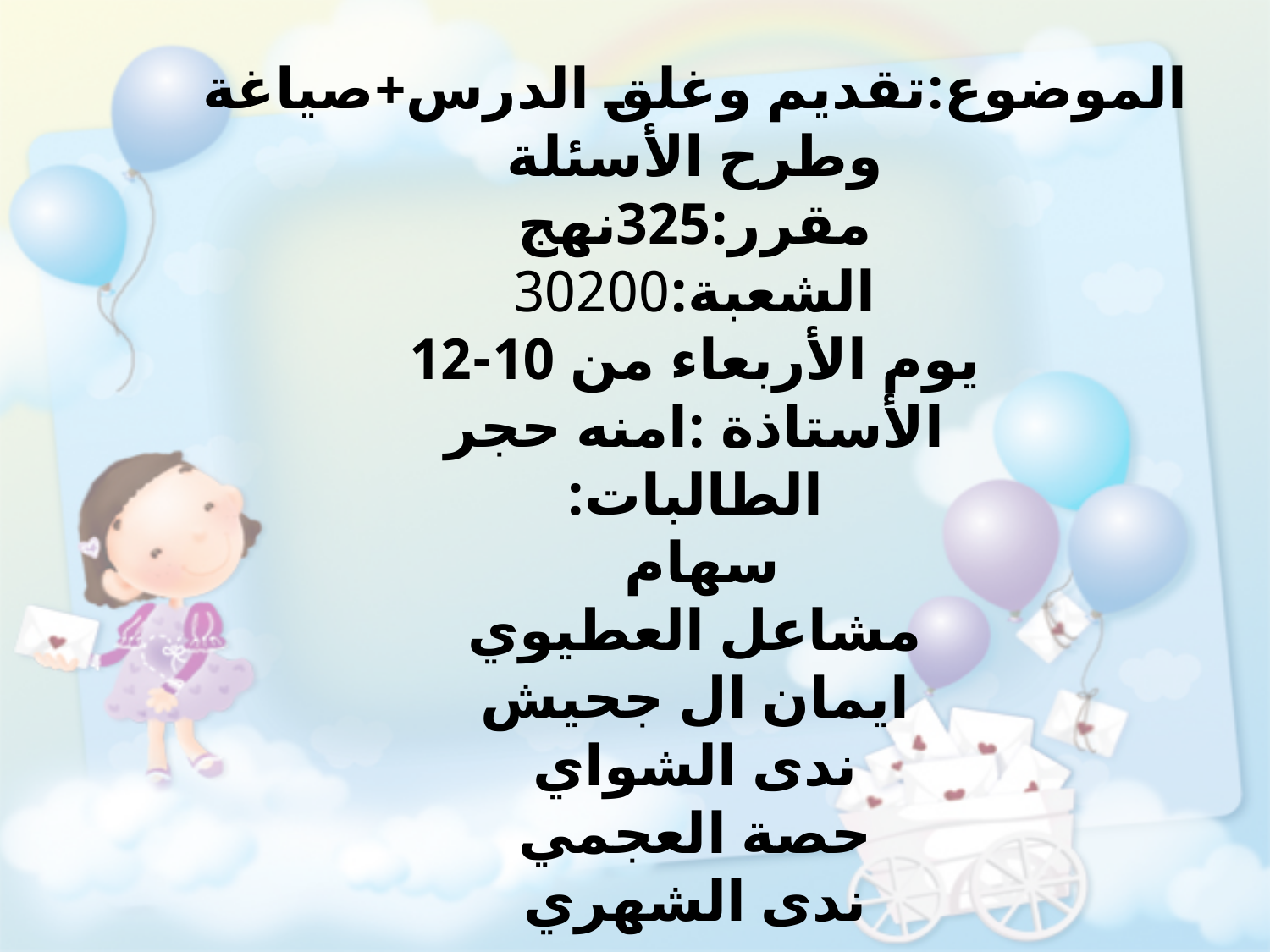

الموضوع:تقديم وغلق الدرس+صياغة وطرح الأسئلة
مقرر:325نهج
الشعبة:30200
يوم الأربعاء من 10-12
الأستاذة :امنه حجر
الطالبات:
سهام
مشاعل العطيوي
ايمان ال جحيش
ندى الشواي
حصة العجمي
ندى الشهري
عبير